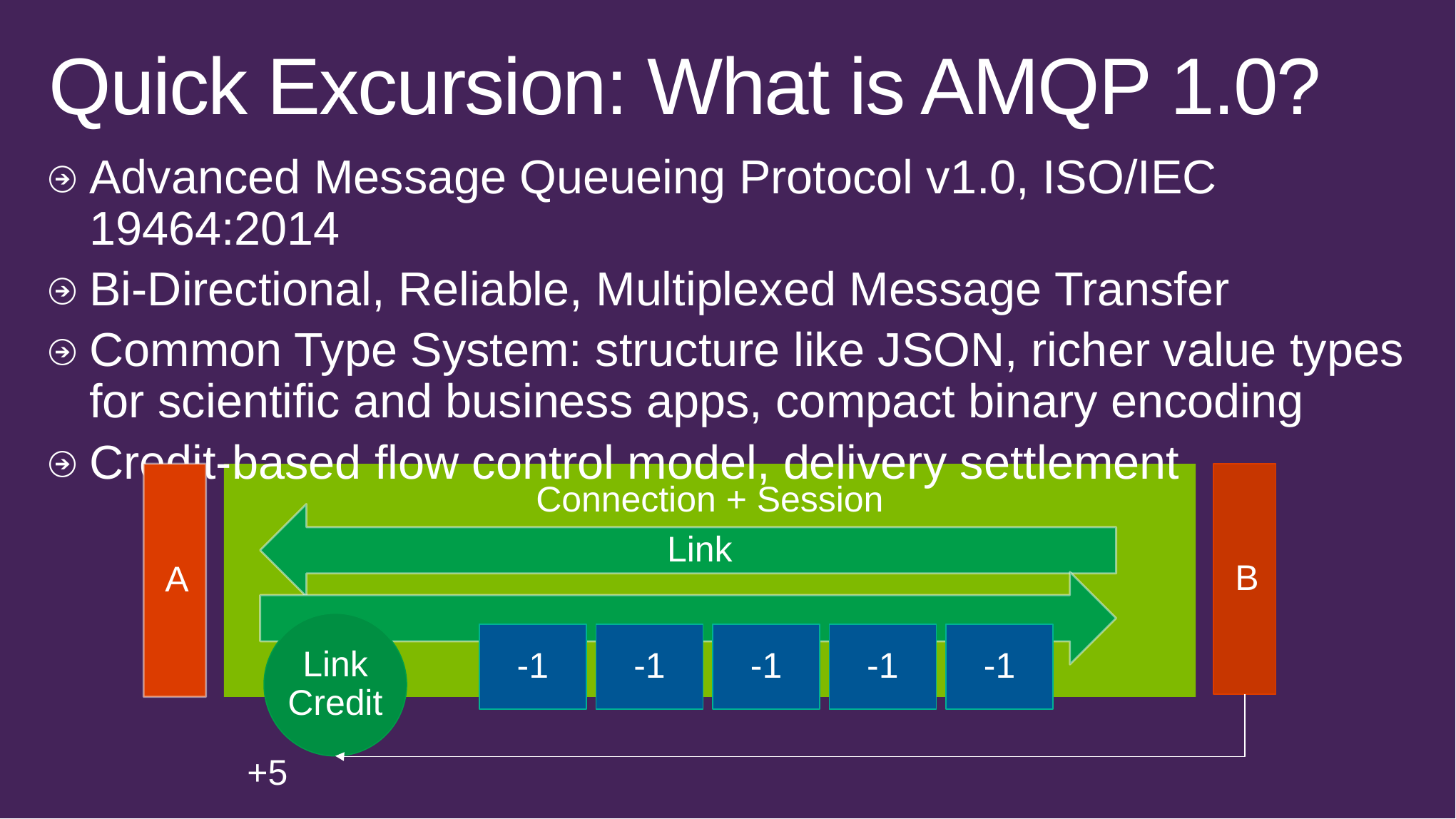

# Quick Excursion: What is AMQP 1.0?
Advanced Message Queueing Protocol v1.0, ISO/IEC 19464:2014
Bi-Directional, Reliable, Multiplexed Message Transfer
Common Type System: structure like JSON, richer value types for scientific and business apps, compact binary encoding
Credit-based flow control model, delivery settlement
A
Connection + Session
B
Link

Link Credit
-1
-1
-1
-1
-1
+5